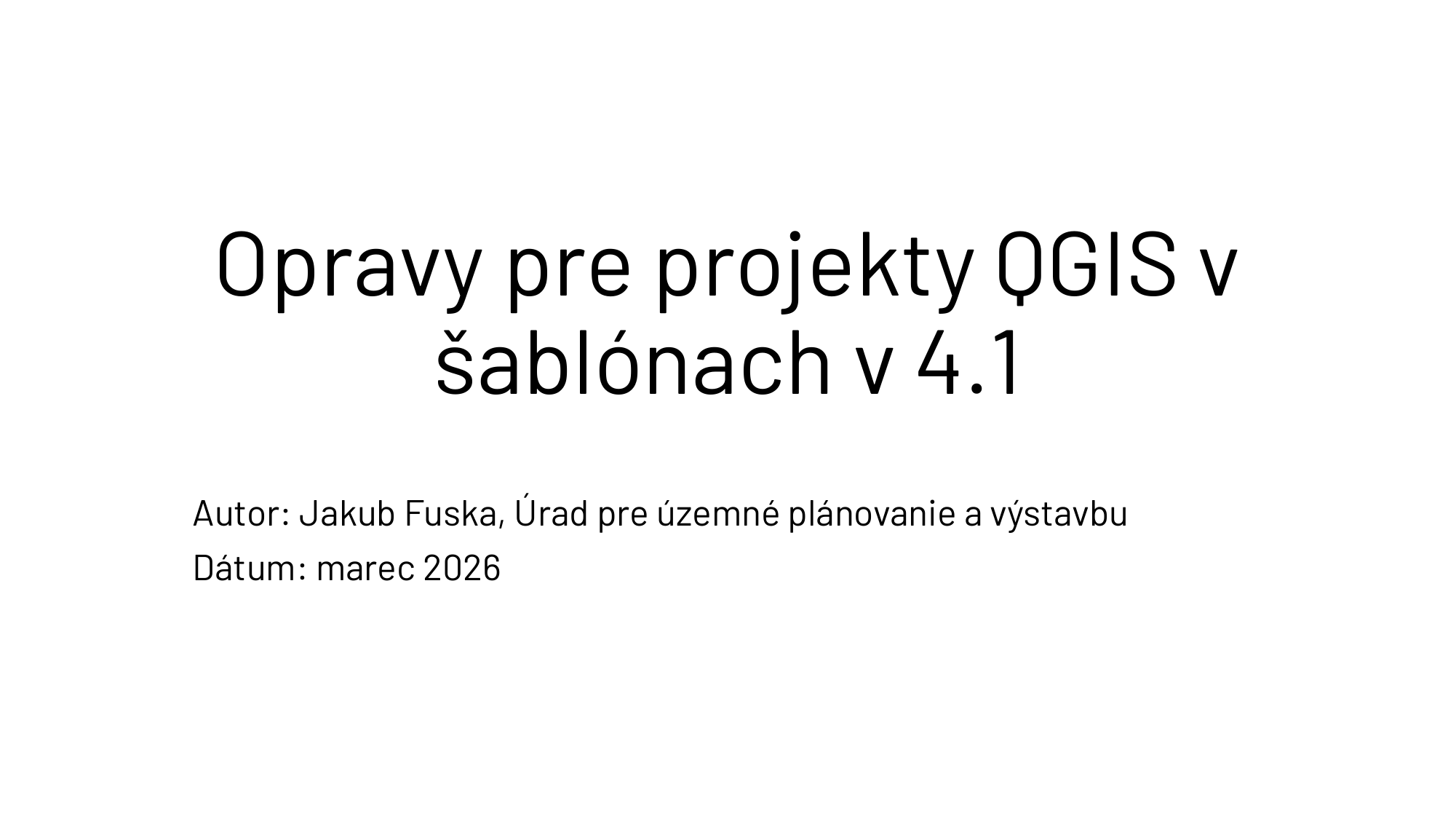

# Opravy pre projekty QGIS v šablónach v 4.1
Autor: Jakub Fuska, Úrad pre územné plánovanie a výstavbu
Dátum: marec 2026